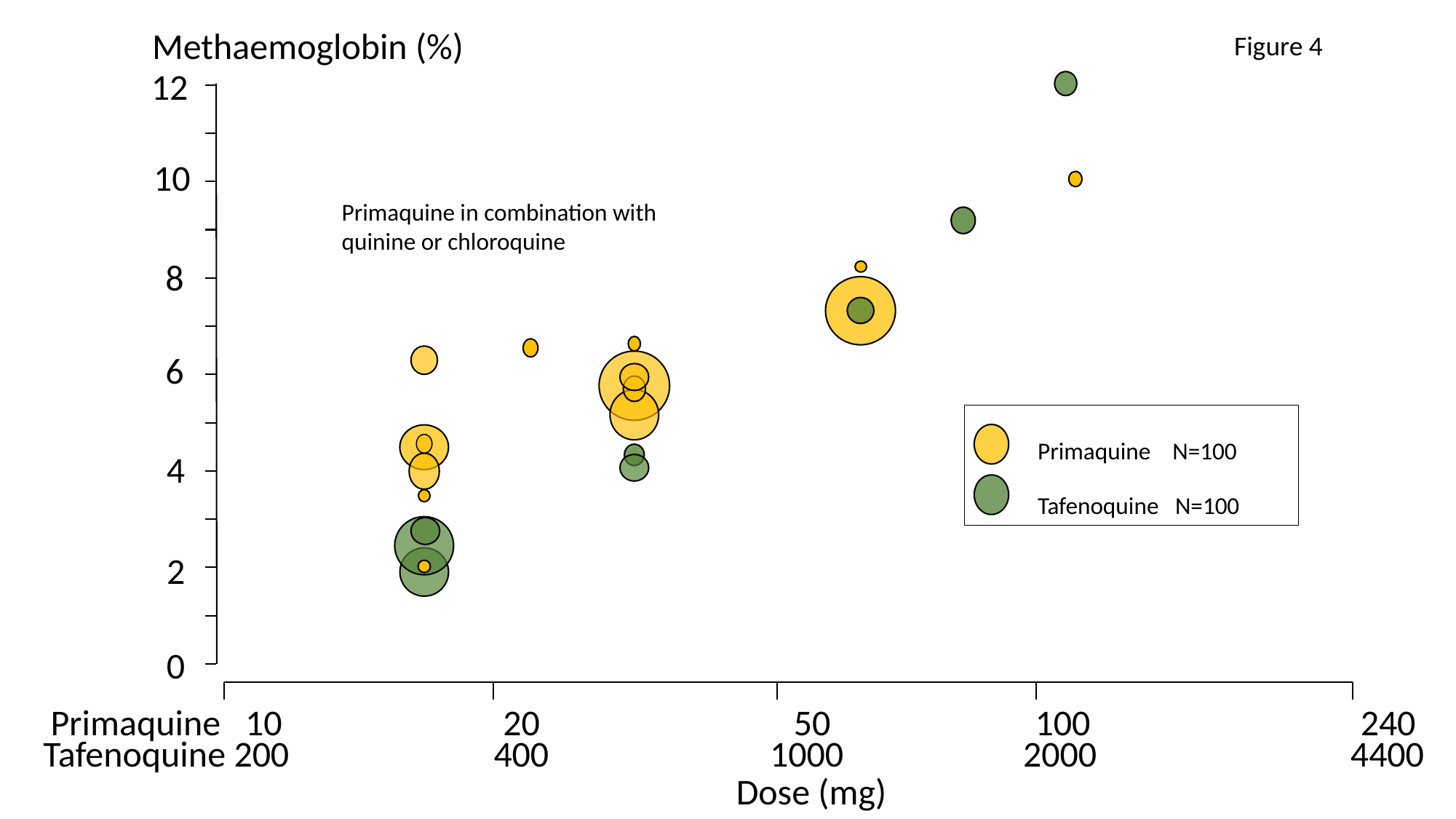

Methaemoglobin (%)
Figure 4
12

10

Primaquine in combination with quinine or chloroquine

8

6

         Primaquine    N=100
         Tafenoquine   N=100

4

2

0
Primaquine   10                           20                               50                         100                                 240
Tafenoquine 200                         400                           1000                      2000                               4400
Dose (mg)